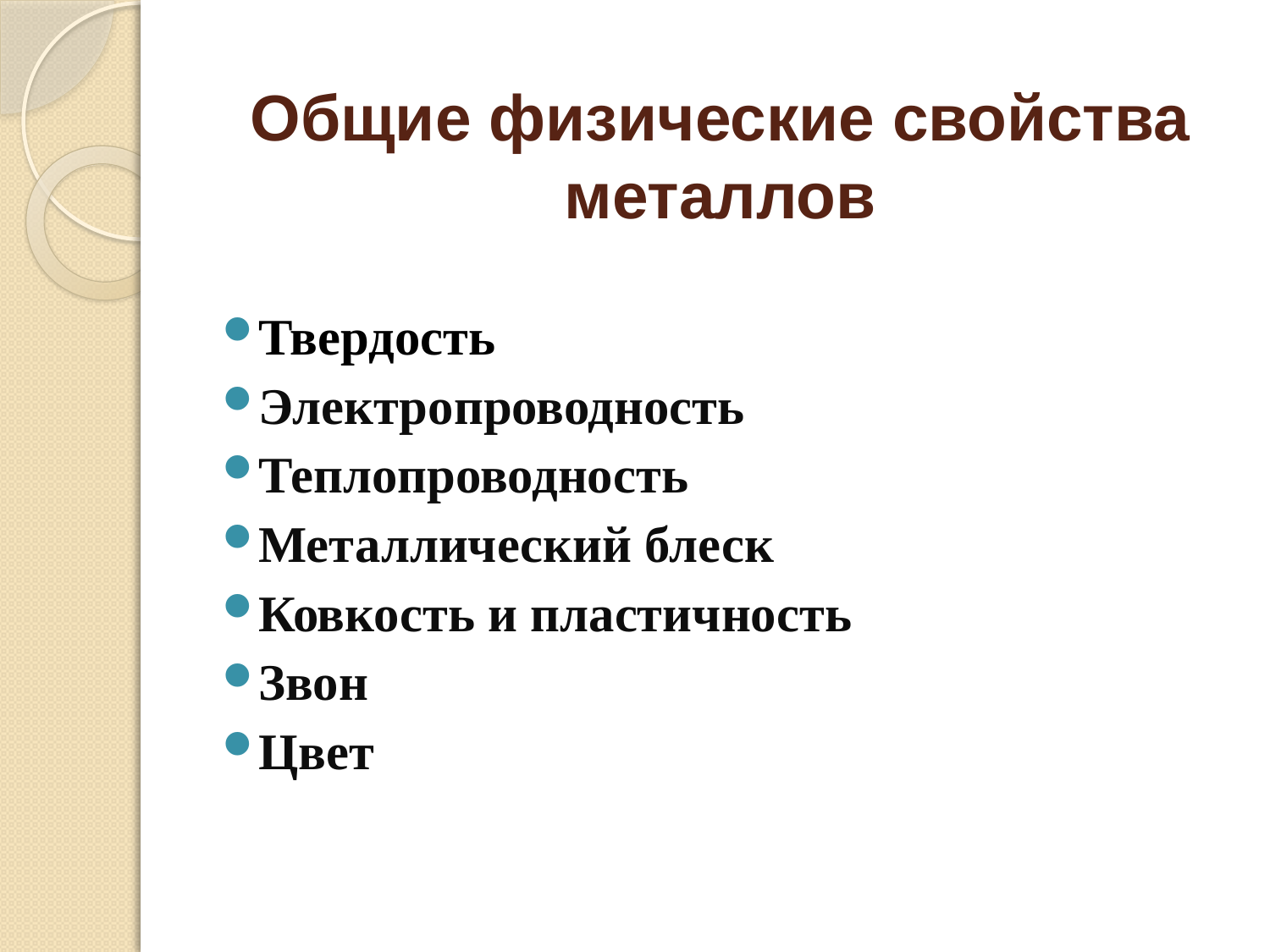

# Общие физические свойства металлов
Твердость
Электропроводность
Теплопроводность
Металлический блеск
Ковкость и пластичность
Звон
Цвет